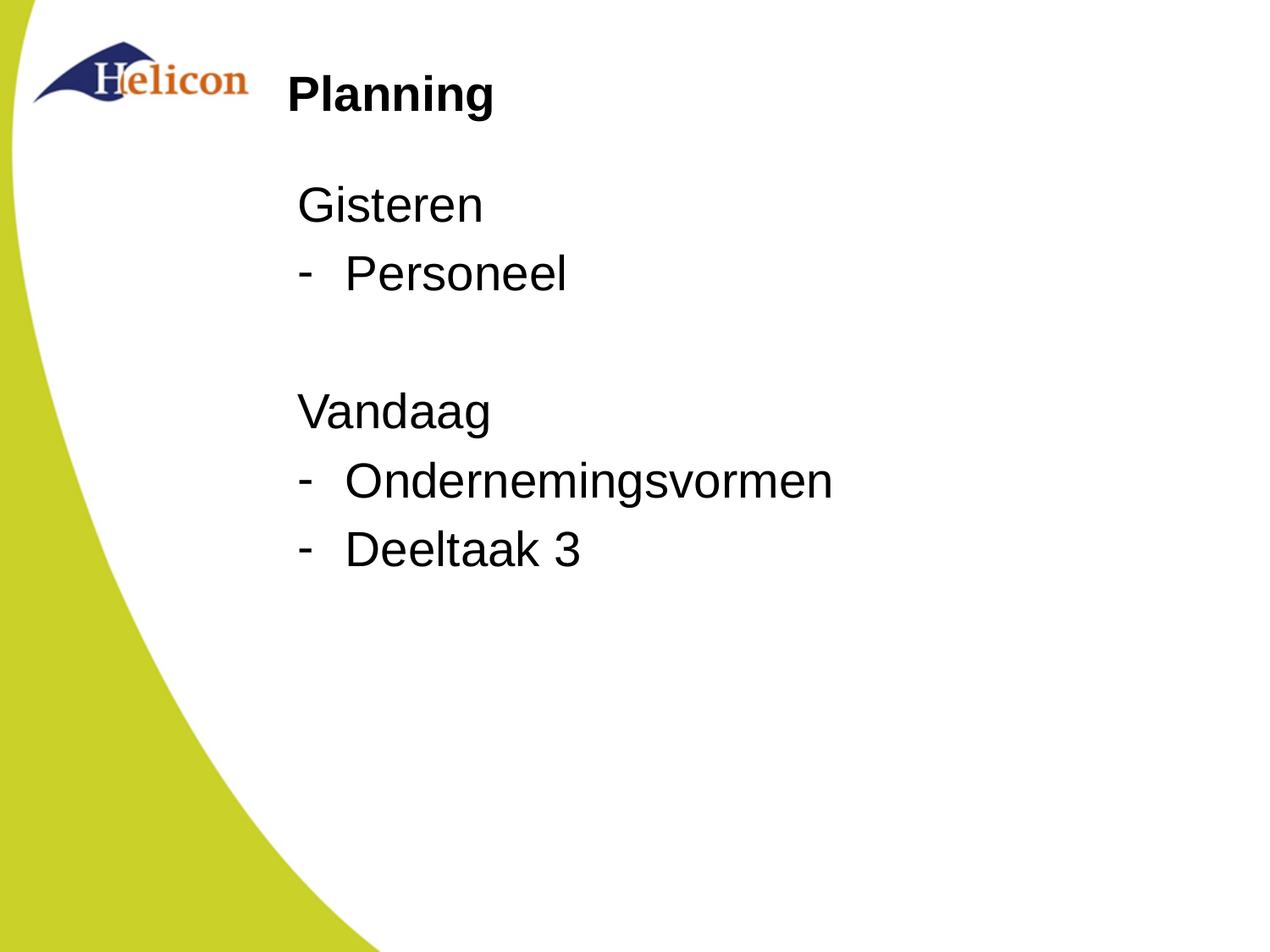

# Planning
Gisteren
Personeel

Vandaag
Ondernemingsvormen
Deeltaak 3